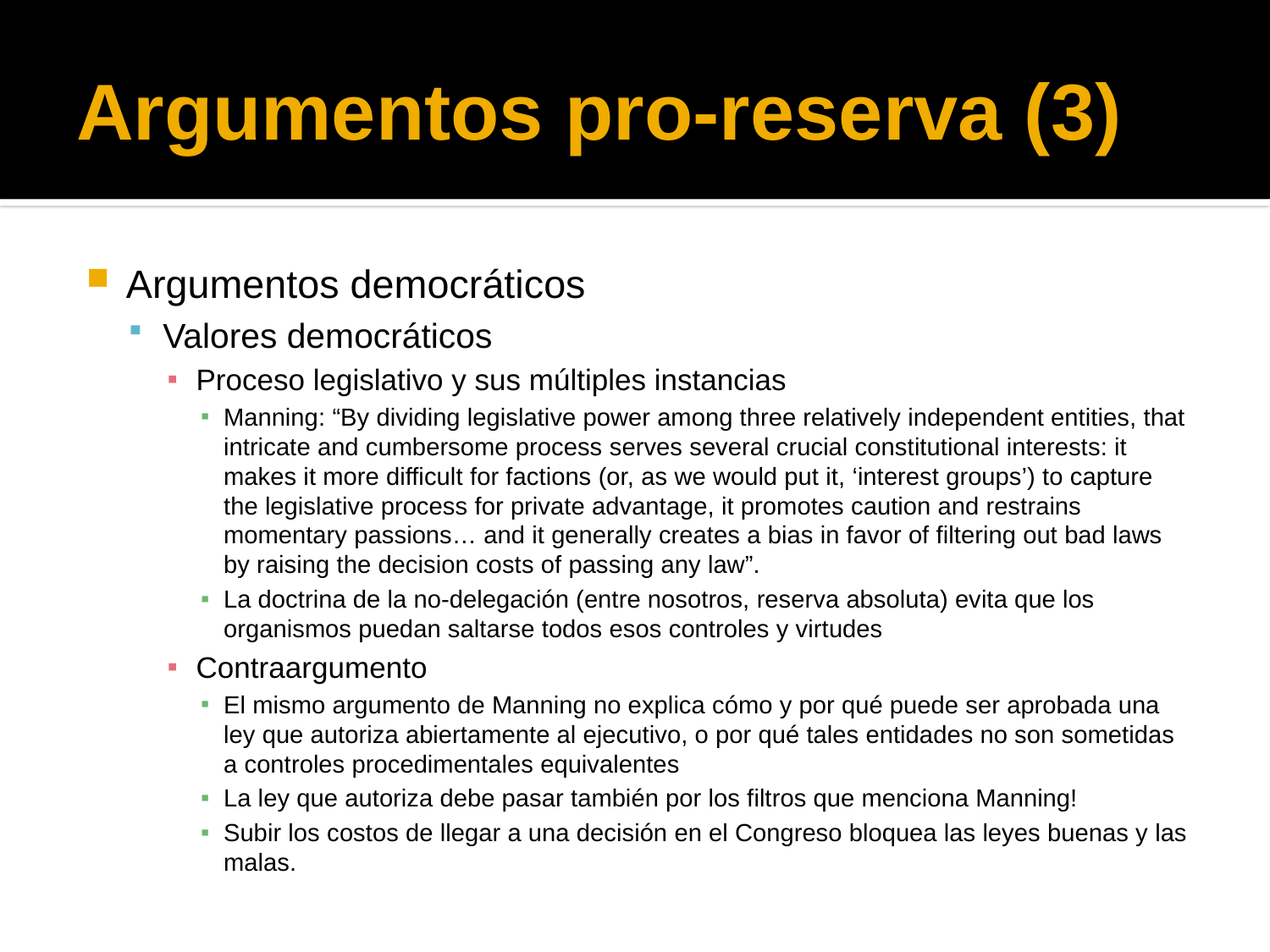

# Argumentos pro-reserva (3)
Argumentos democráticos
Valores democráticos
Proceso legislativo y sus múltiples instancias
Manning: “By dividing legislative power among three relatively independent entities, that intricate and cumbersome process serves several crucial constitutional interests: it makes it more difficult for factions (or, as we would put it, ‘interest groups’) to capture the legislative process for private advantage, it promotes caution and restrains momentary passions… and it generally creates a bias in favor of filtering out bad laws by raising the decision costs of passing any law”.
La doctrina de la no-delegación (entre nosotros, reserva absoluta) evita que los organismos puedan saltarse todos esos controles y virtudes
Contraargumento
El mismo argumento de Manning no explica cómo y por qué puede ser aprobada una ley que autoriza abiertamente al ejecutivo, o por qué tales entidades no son sometidas a controles procedimentales equivalentes
La ley que autoriza debe pasar también por los filtros que menciona Manning!
Subir los costos de llegar a una decisión en el Congreso bloquea las leyes buenas y las malas.